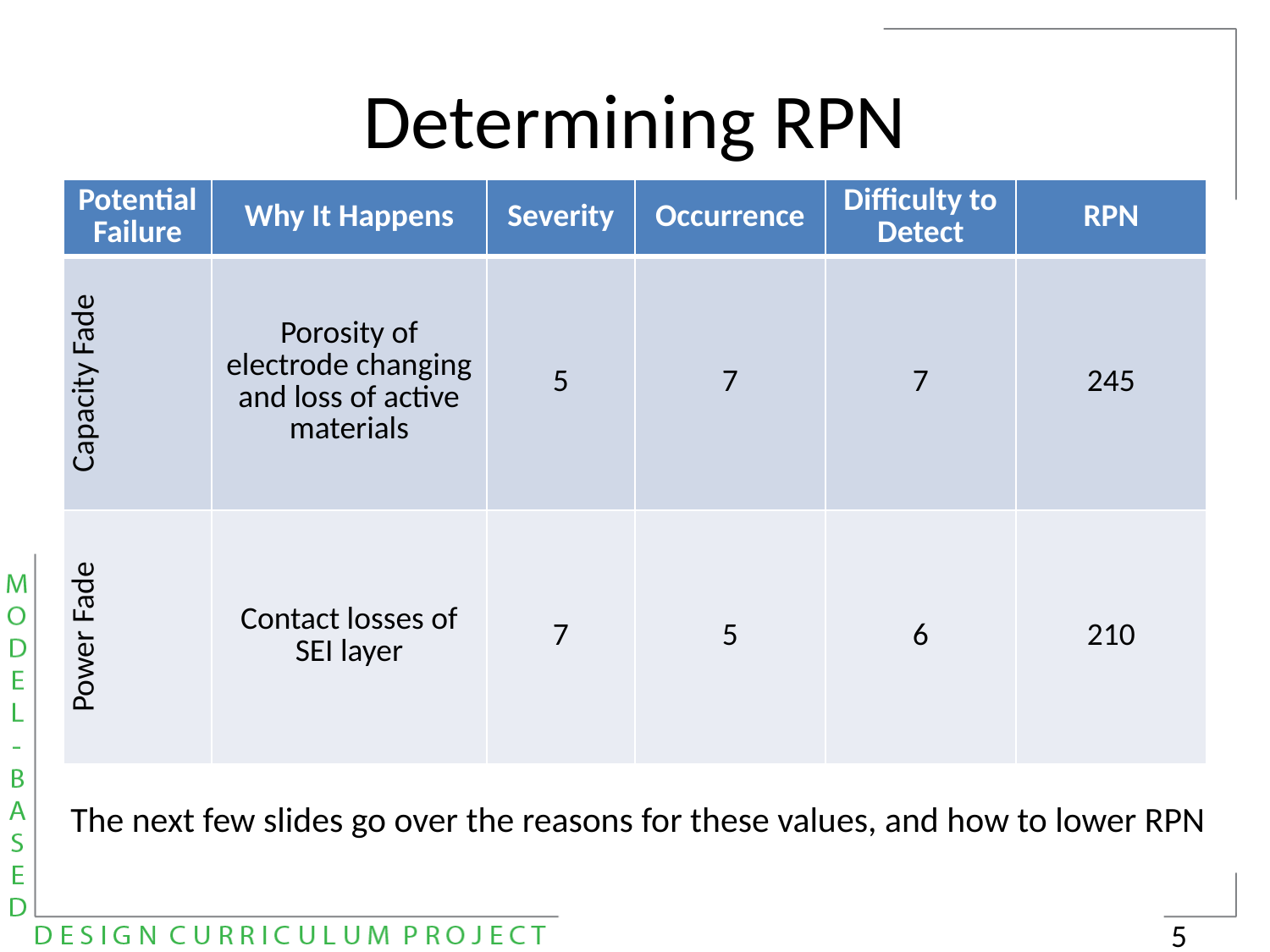

# Determining RPN
| Potential Failure | Why It Happens | Severity | Occurrence | Difficulty to Detect | RPN |
| --- | --- | --- | --- | --- | --- |
| Capacity Fade | Porosity of electrode changing and loss of active materials | 5 | 7 | 7 | 245 |
| Power Fade | Contact losses of SEI layer | 7 | 5 | 6 | 210 |
The next few slides go over the reasons for these values, and how to lower RPN